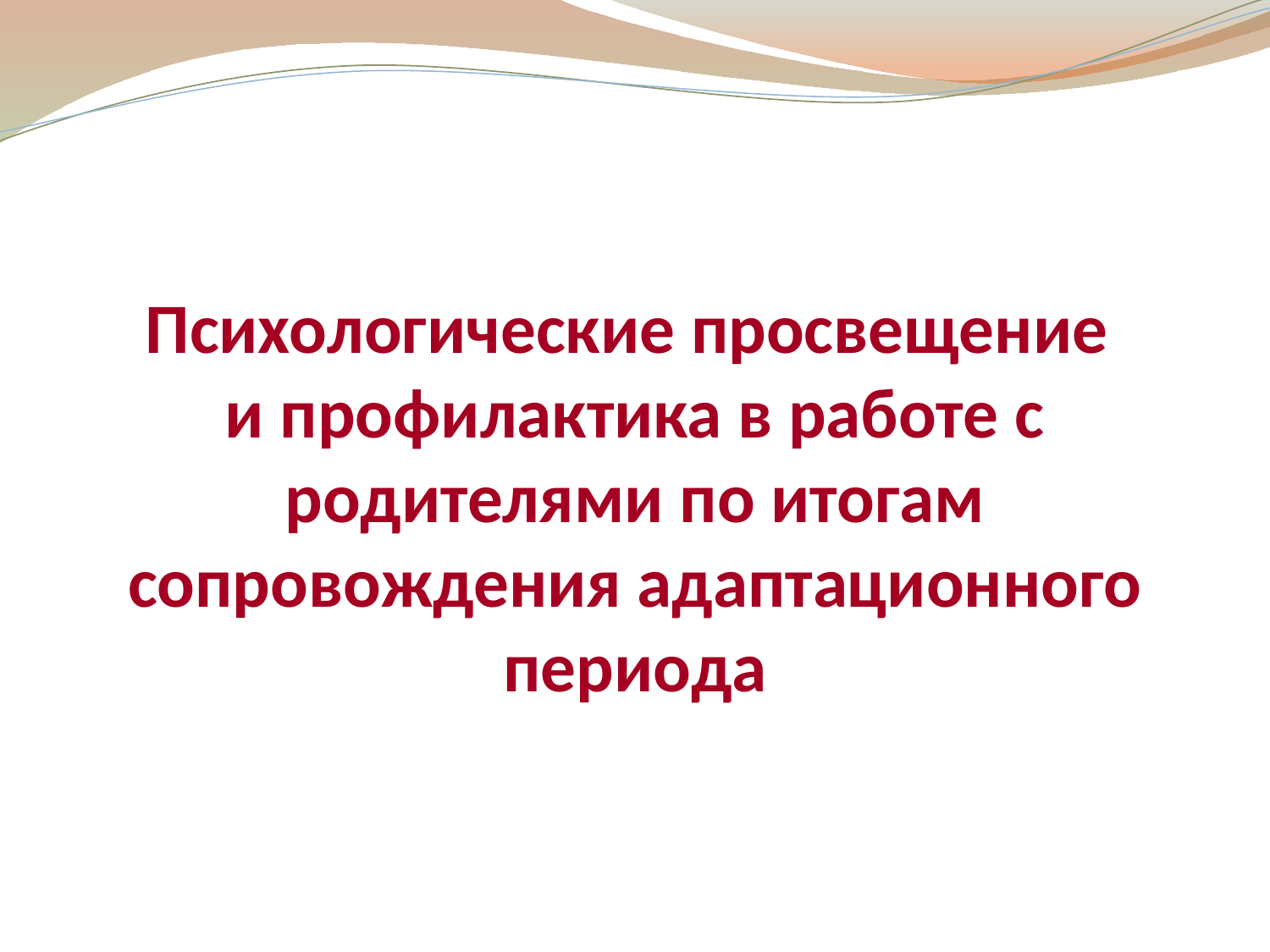

# Психологические просвещение и профилактика в работе с родителями по итогам сопровождения адаптационного периода